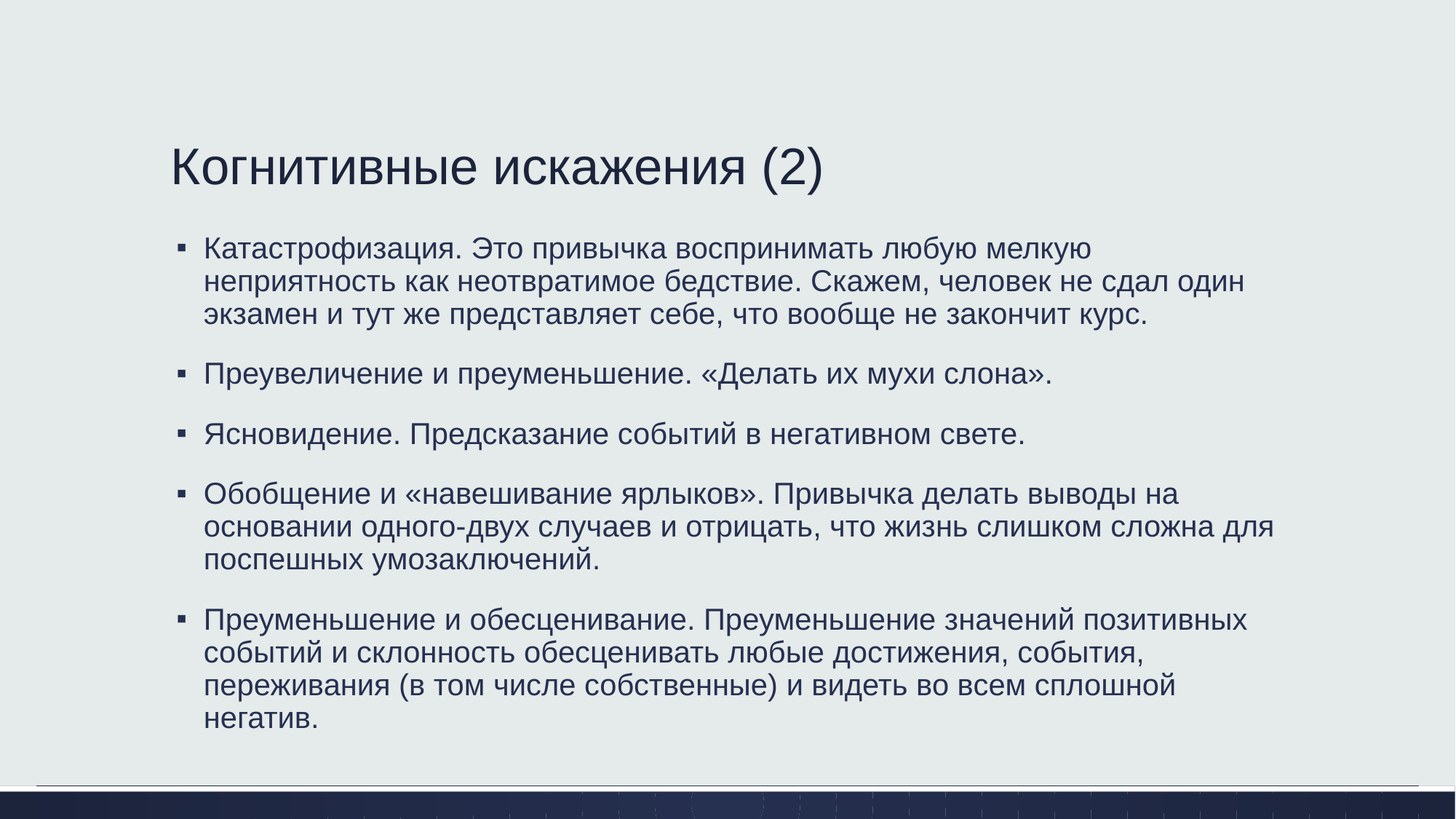

# Когнитивные искажения (2)
Катастрофизация. Это привычка воспринимать любую мелкую неприятность как неотвратимое бедствие. Скажем, человек не сдал один экзамен и тут же представляет себе, что вообще не закончит курс.
Преувеличение и преуменьшение. «Делать их мухи слона».
Ясновидение. Предсказание событий в негативном свете.
Обобщение и «навешивание ярлыков». Привычка делать выводы на основании одного-двух случаев и отрицать, что жизнь слишком сложна для поспешных умозаключений.
Преуменьшение и обесценивание. Преуменьшение значений позитивных событий и склонность обесценивать любые достижения, события, переживания (в том числе собственные) и видеть во всем сплошной негатив.